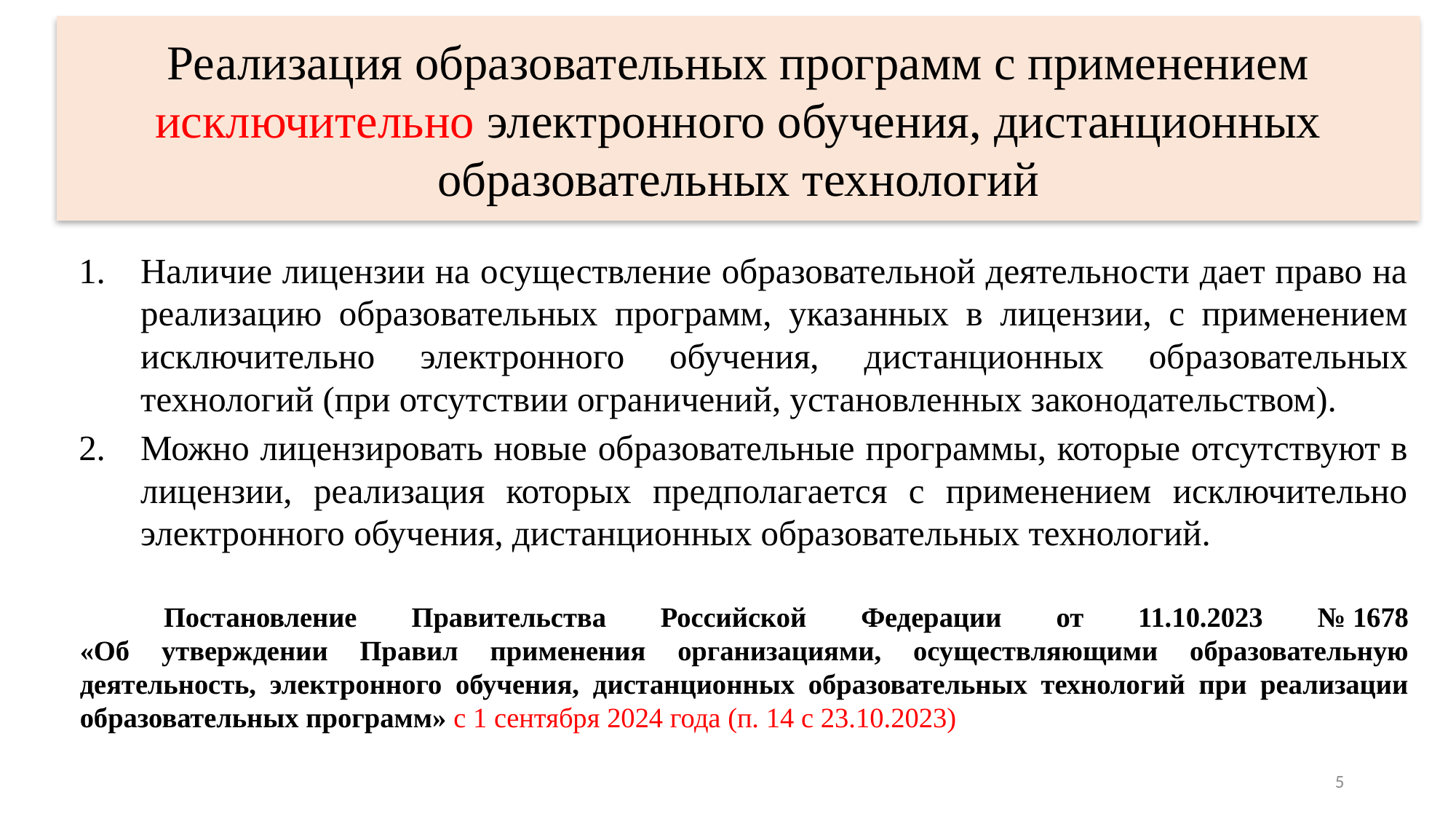

Реализация образовательных программ с применением исключительно электронного обучения, дистанционных образовательных технологий
Наличие лицензии на осуществление образовательной деятельности дает право на реализацию образовательных программ, указанных в лицензии, с применением исключительно электронного обучения, дистанционных образовательных технологий (при отсутствии ограничений, установленных законодательством).
Можно лицензировать новые образовательные программы, которые отсутствуют в лицензии, реализация которых предполагается с применением исключительно электронного обучения, дистанционных образовательных технологий.

Постановление Правительства Российской Федерации от 11.10.2023 № 1678
«Об утверждении Правил применения организациями, осуществляющими образовательную деятельность, электронного обучения, дистанционных образовательных технологий при реализации образовательных программ» с 1 сентября 2024 года (п. 14 с 23.10.2023)

5